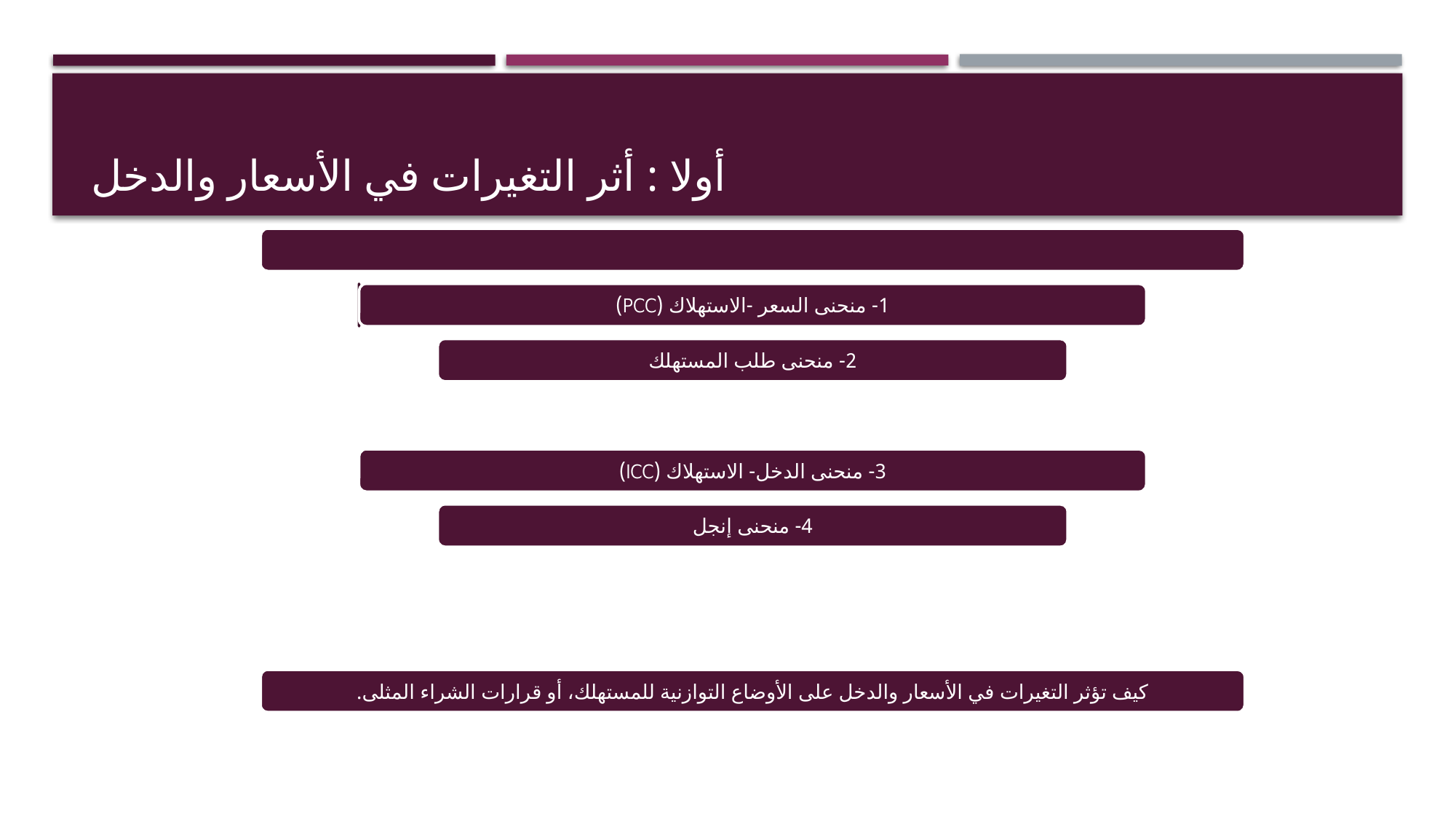

# أولا : أثر التغيرات في الأسعار والدخل
2- منحنى طلب المستهلك
4- منحنى إنجل